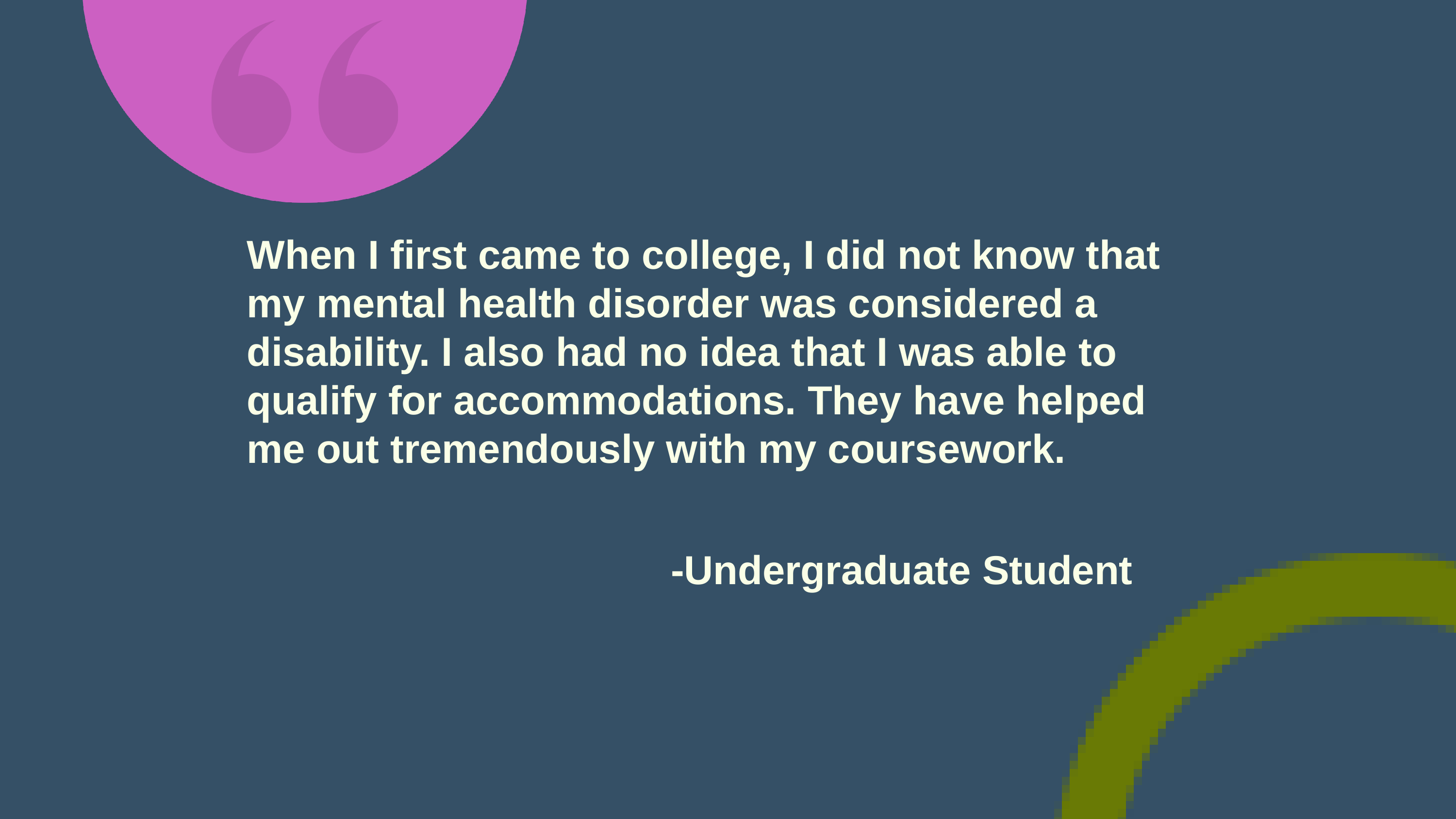

When I first came to college, I did not know that my mental health disorder was considered a disability. I also had no idea that I was able to qualify for accommodations. They have helped me out tremendously with my coursework.
-Undergraduate Student